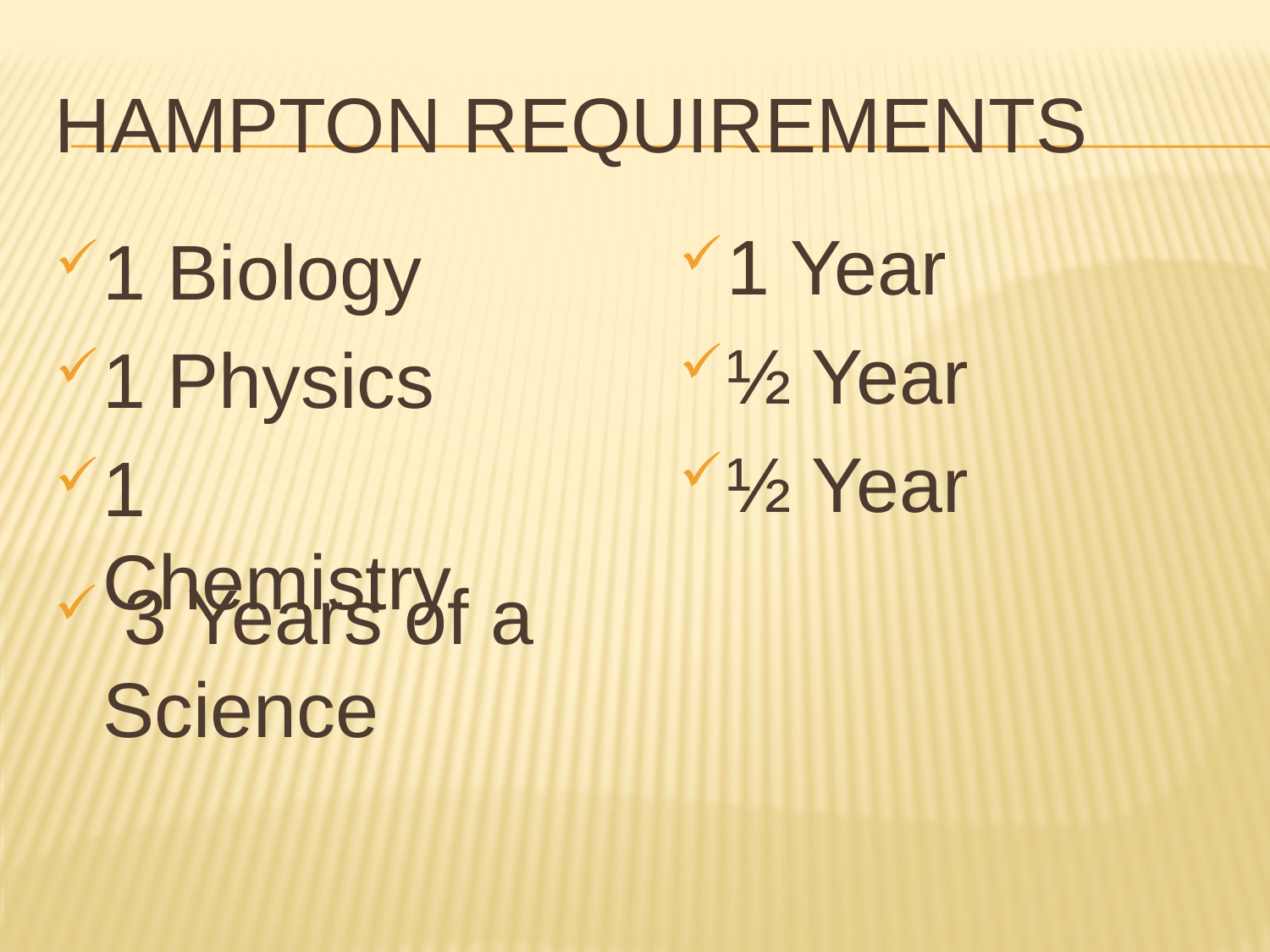

# Hampton Requirements
1 Year
½ Year
½ Year
1 Biology
1 Physics
1 Chemistry
 3 Years of a Science